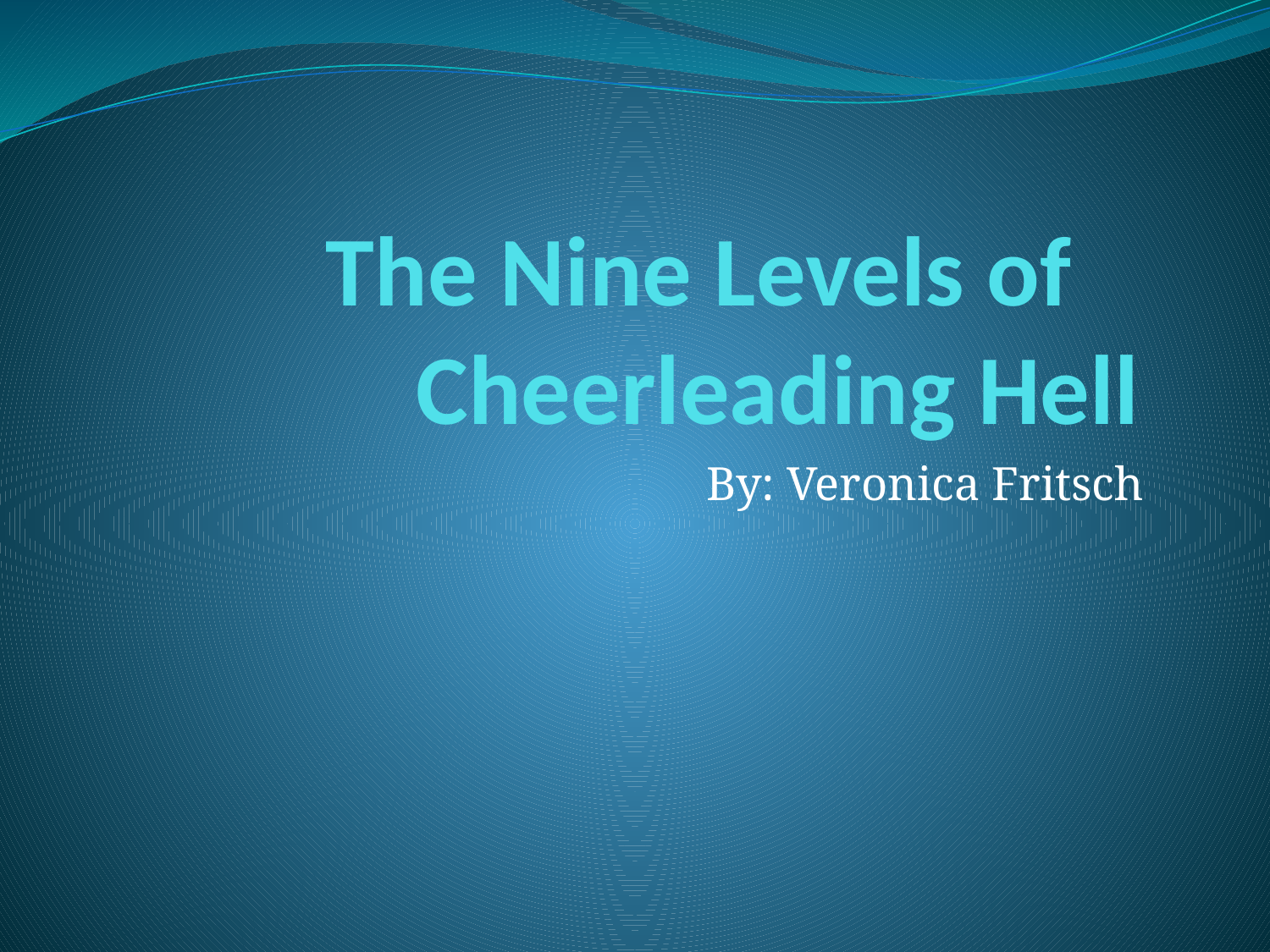

# The Nine Levels of Cheerleading Hell
By: Veronica Fritsch